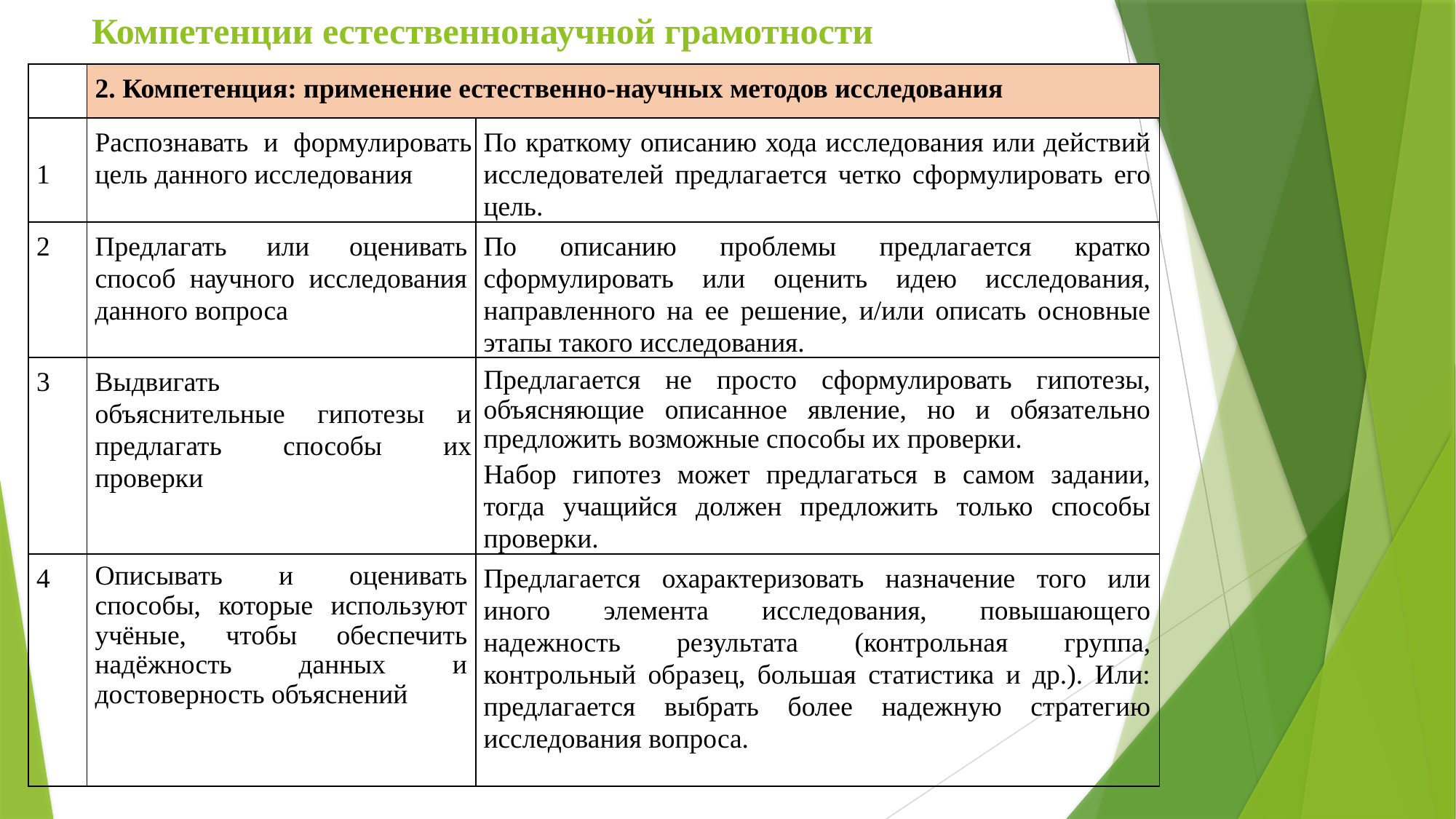

# Компетенции естественнонаучной грамотности
|  | 2. Компетенция: применение естественно-научных методов исследования |  |
| --- | --- | --- |
| 1 | Распознавать и формулировать цель данного исследования | По краткому описанию хода исследования или действий исследователей предлагается четко сформулировать его цель. |
| 2 | Предлагать или оценивать способ научного исследования данного вопроса | По описанию проблемы предлагается кратко сформулировать или оценить идею исследования, направленного на ее решение, и/или описать основные этапы такого исследования. |
| 3 | Выдвигать объяснительные гипотезы и предлагать способы их проверки | Предлагается не просто сформулировать гипотезы, объясняющие описанное явление, но и обязательно предложить возможные способы их проверки. Набор гипотез может предлагаться в самом задании, тогда учащийся должен предложить только способы проверки. |
| 4 | Описывать и оценивать способы, которые используют учёные, чтобы обеспечить надёжность данных и достоверность объяснений | Предлагается охарактеризовать назначение того или иного элемента исследования, повышающего надежность результата (контрольная группа, контрольный образец, большая статистика и др.). Или: предлагается выбрать более надежную стратегию исследования вопроса. |